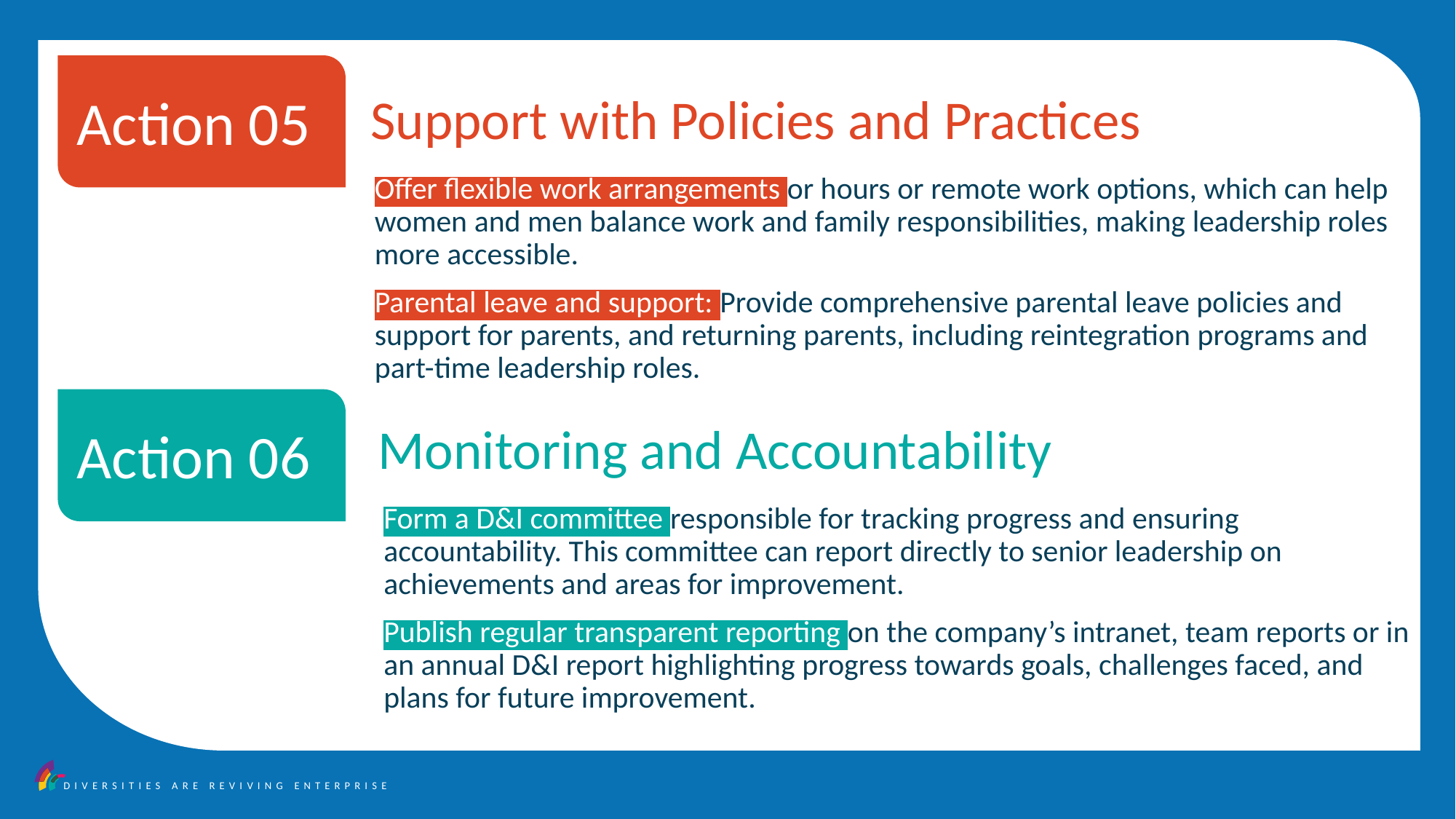

Action 05
Support with Policies and Practices
Offer flexible work arrangements or hours or remote work options, which can help women and men balance work and family responsibilities, making leadership roles more accessible.
Parental leave and support: Provide comprehensive parental leave policies and support for parents, and returning parents, including reintegration programs and part-time leadership roles.

Action 06
Monitoring and Accountability
Form a D&I committee responsible for tracking progress and ensuring accountability. This committee can report directly to senior leadership on achievements and areas for improvement.
Publish regular transparent reporting on the company’s intranet, team reports or in an annual D&I report highlighting progress towards goals, challenges faced, and plans for future improvement.